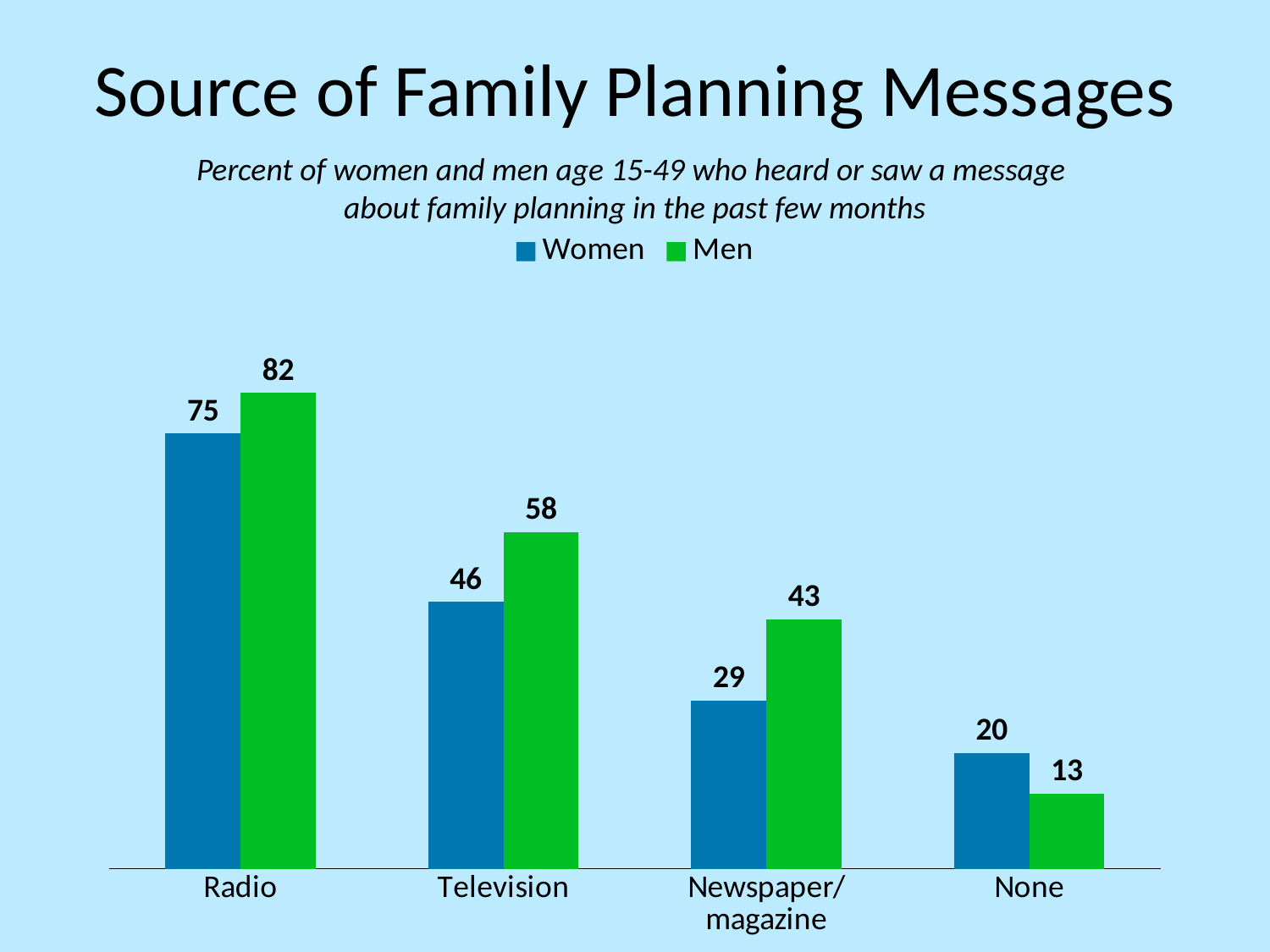

# Source of Family Planning Messages
Percent of women and men age 15-49 who heard or saw a message
about family planning in the past few months

### Chart

| Category | Women | Men |
|---|---|---|
| Radio | 75.0 | 82.0 |
| Television | 46.0 | 58.0 |
| Newspaper/ magazine | 29.0 | 43.0 |
| None | 20.0 | 13.0 |